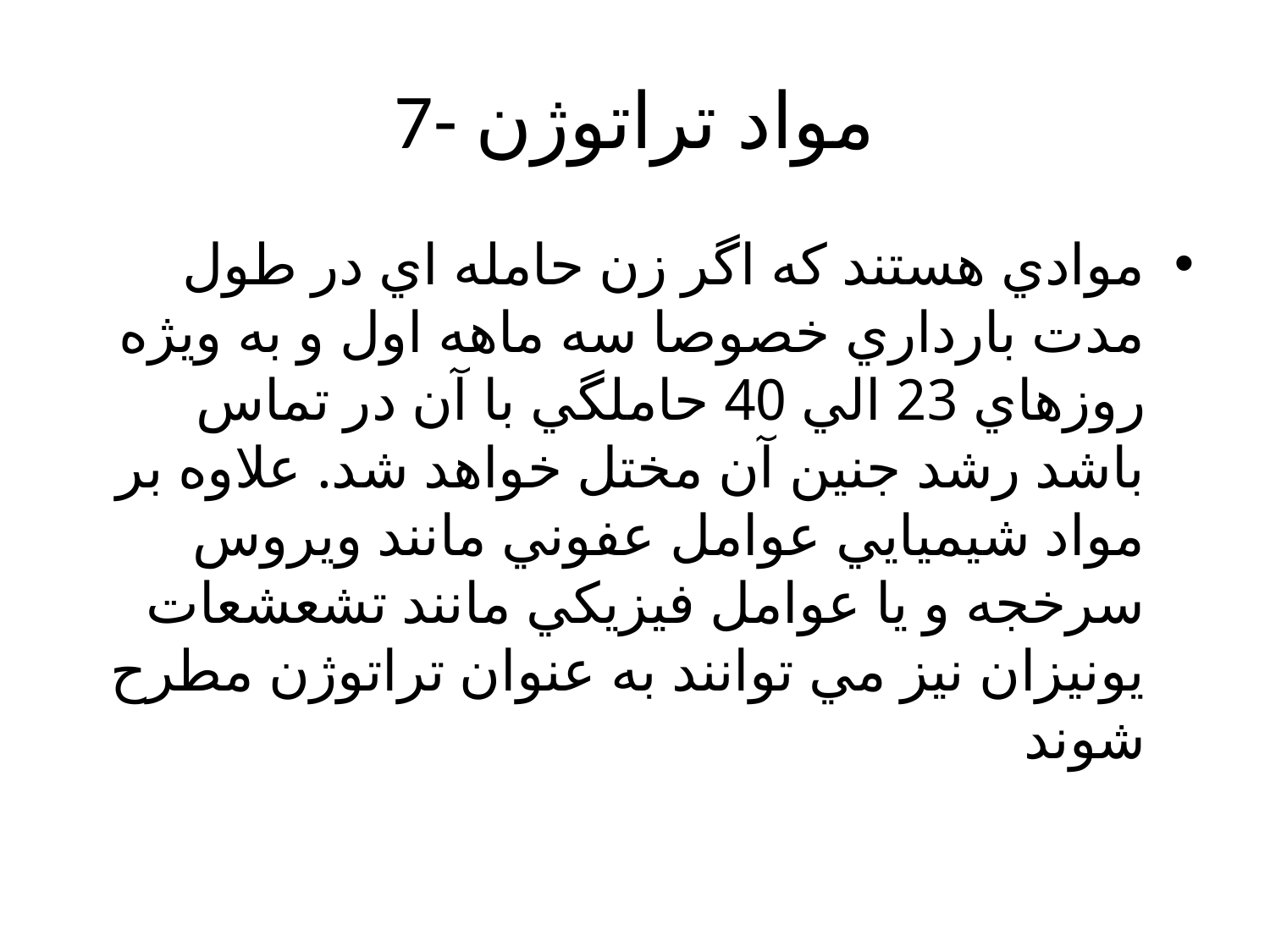

# 7- مواد تراتوژن
موادي هستند كه اگر زن حامله اي در طول مدت بارداري خصوصا سه ماهه اول و به ويژه روزهاي 23 الي 40 حاملگي با آن در تماس باشد رشد جنين آن مختل خواهد شد. علاوه بر مواد شيميايي عوامل عفوني مانند ويروس سرخجه و يا عوامل فيزيكي مانند تشعشعات يونيزان نيز مي توانند به عنوان تراتوژن مطرح شوند